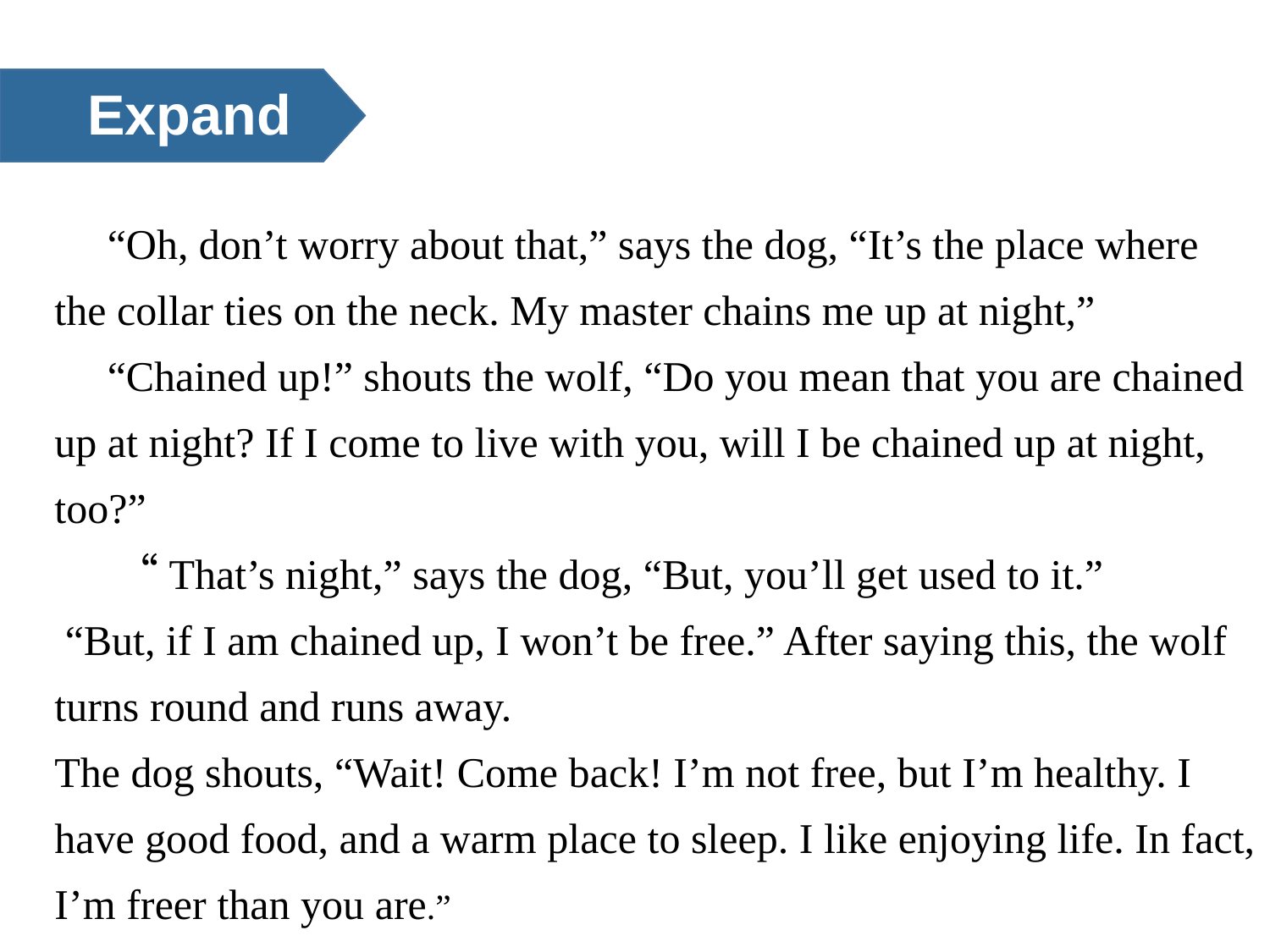

Expand
     “Oh, don’t worry about that,” says the dog, “It’s the place where the collar ties on the neck. My master chains me up at night,”
     “Chained up!” shouts the wolf, “Do you mean that you are chained up at night? If I come to live with you, will I be chained up at night, too?”
 　“That’s night,” says the dog, “But, you’ll get used to it.”
 “But, if I am chained up, I won’t be free.” After saying this, the wolf turns round and runs away.
The dog shouts, “Wait! Come back! I’m not free, but I’m healthy. I have good food, and a warm place to sleep. I like enjoying life. In fact, I’m freer than you are.”